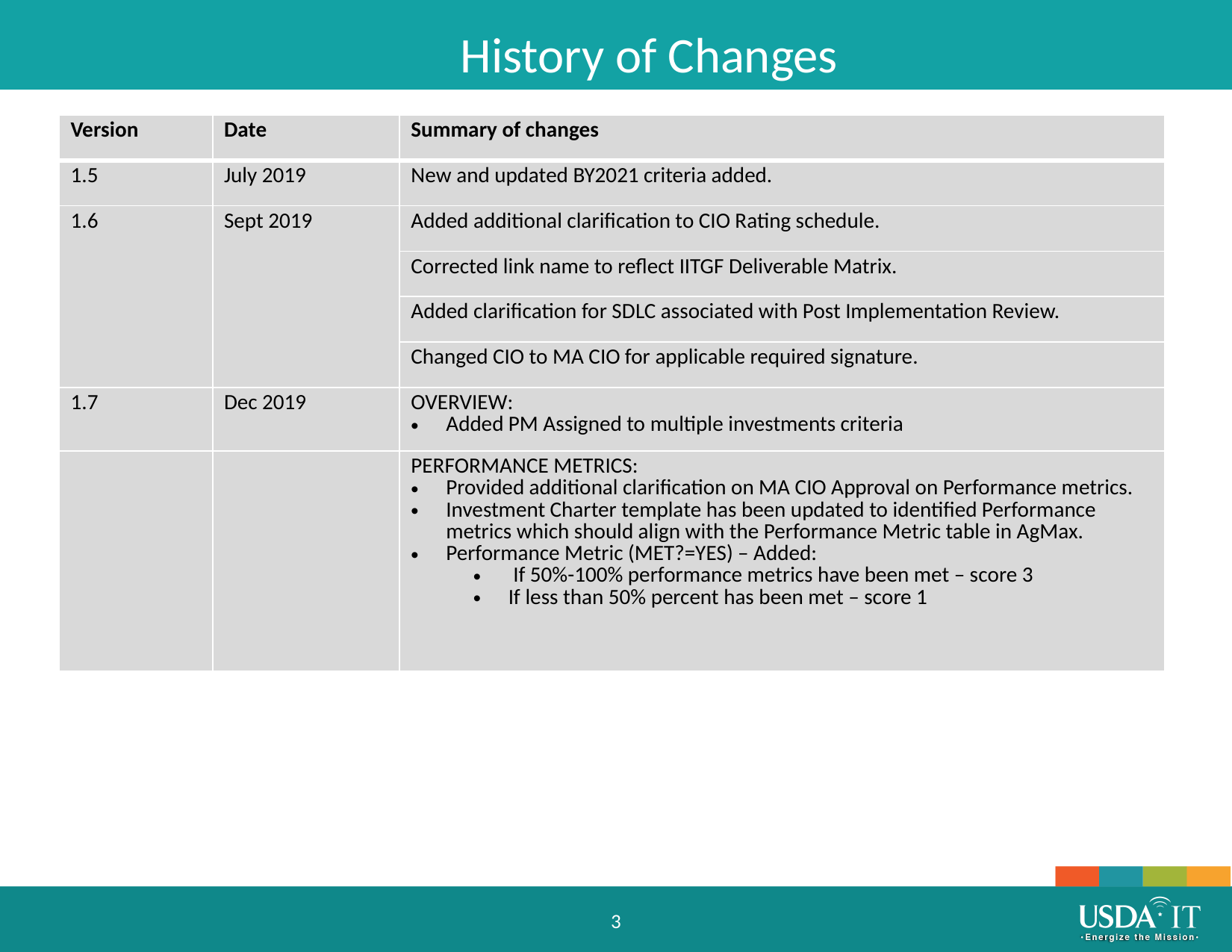

History of Changes
| Version | Date | Summary of changes |
| --- | --- | --- |
| 1.5 | July 2019 | New and updated BY2021 criteria added. |
| 1.6 | Sept 2019 | Added additional clarification to CIO Rating schedule. |
|  |  | Corrected link name to reflect IITGF Deliverable Matrix. |
|  |  | Added clarification for SDLC associated with Post Implementation Review. |
|  |  | Changed CIO to MA CIO for applicable required signature. |
| 1.7 | Dec 2019 | OVERVIEW: Added PM Assigned to multiple investments criteria |
|  |  | PERFORMANCE METRICS: Provided additional clarification on MA CIO Approval on Performance metrics. Investment Charter template has been updated to identified Performance metrics which should align with the Performance Metric table in AgMax. Performance Metric (MET?=YES) – Added: If 50%-100% performance metrics have been met – score 3 If less than 50% percent has been met – score 1 |
3